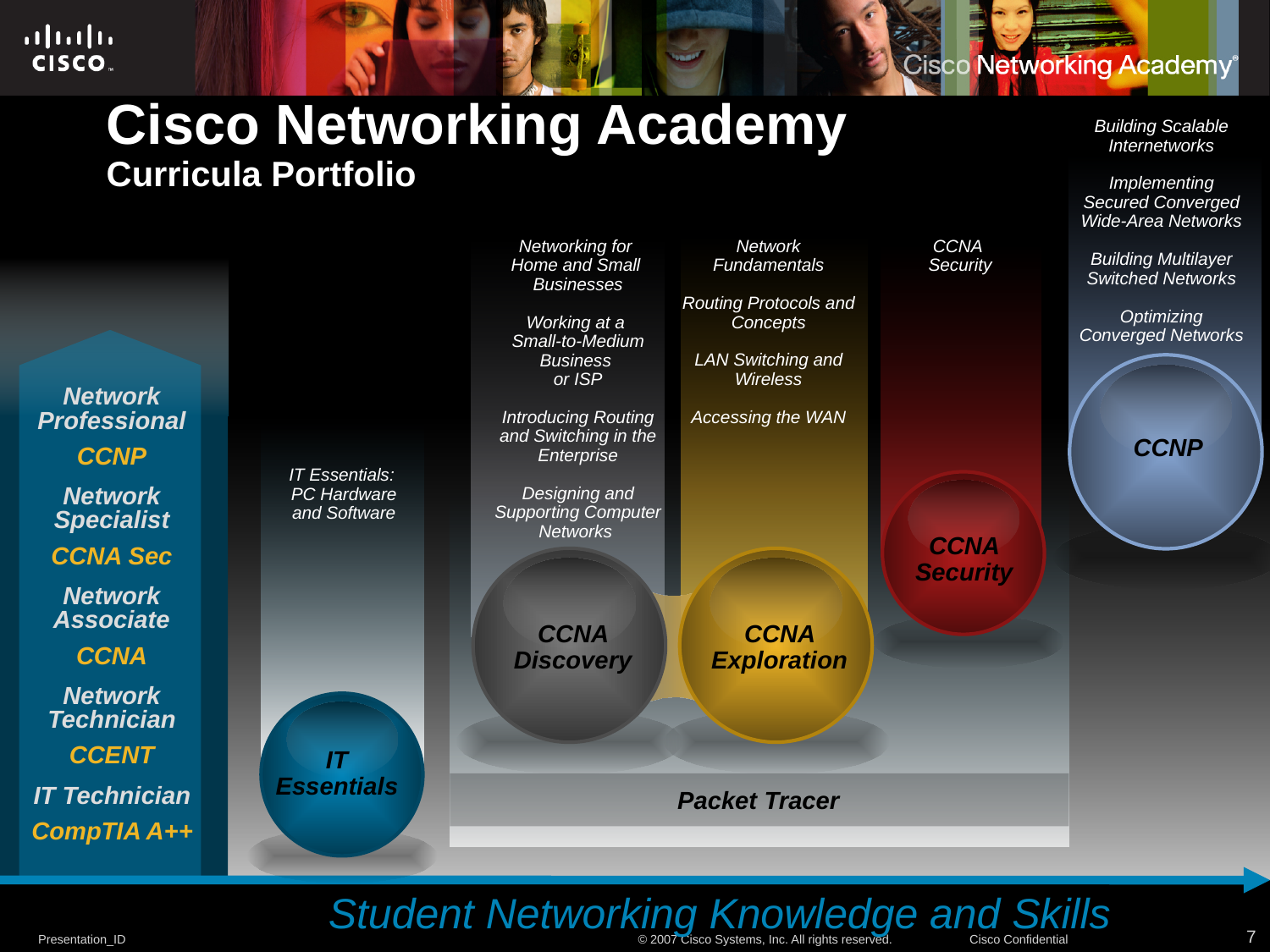

Building Scalable Internetworks

Implementing Secured Converged Wide-Area Networks

Building Multilayer
Switched Networks

Optimizing Converged Networks
Cisco Networking Academy
Curricula Portfolio

Networking for
Home and Small
Businesses

Working at a
Small-to-Medium Business
or ISP

Introducing Routing and Switching in the Enterprise

Designing and Supporting Computer Networks
Network Fundamentals

Routing Protocols and Concepts

LAN Switching and Wireless

Accessing the WAN
CCNA
 Security

CCNP

Network Professional
CCNP

CCNP
IT Essentials:
PC Hardware and Software

Network Specialist
CCNA Sec

CCNA Security

CCNA Discovery

CCNA Exploration

Network Associate
CCNA

Network Technician
CCENT

IT Essentials

IT Technician
CompTIA A++
Packet Tracer

Student Networking Knowledge and Skills